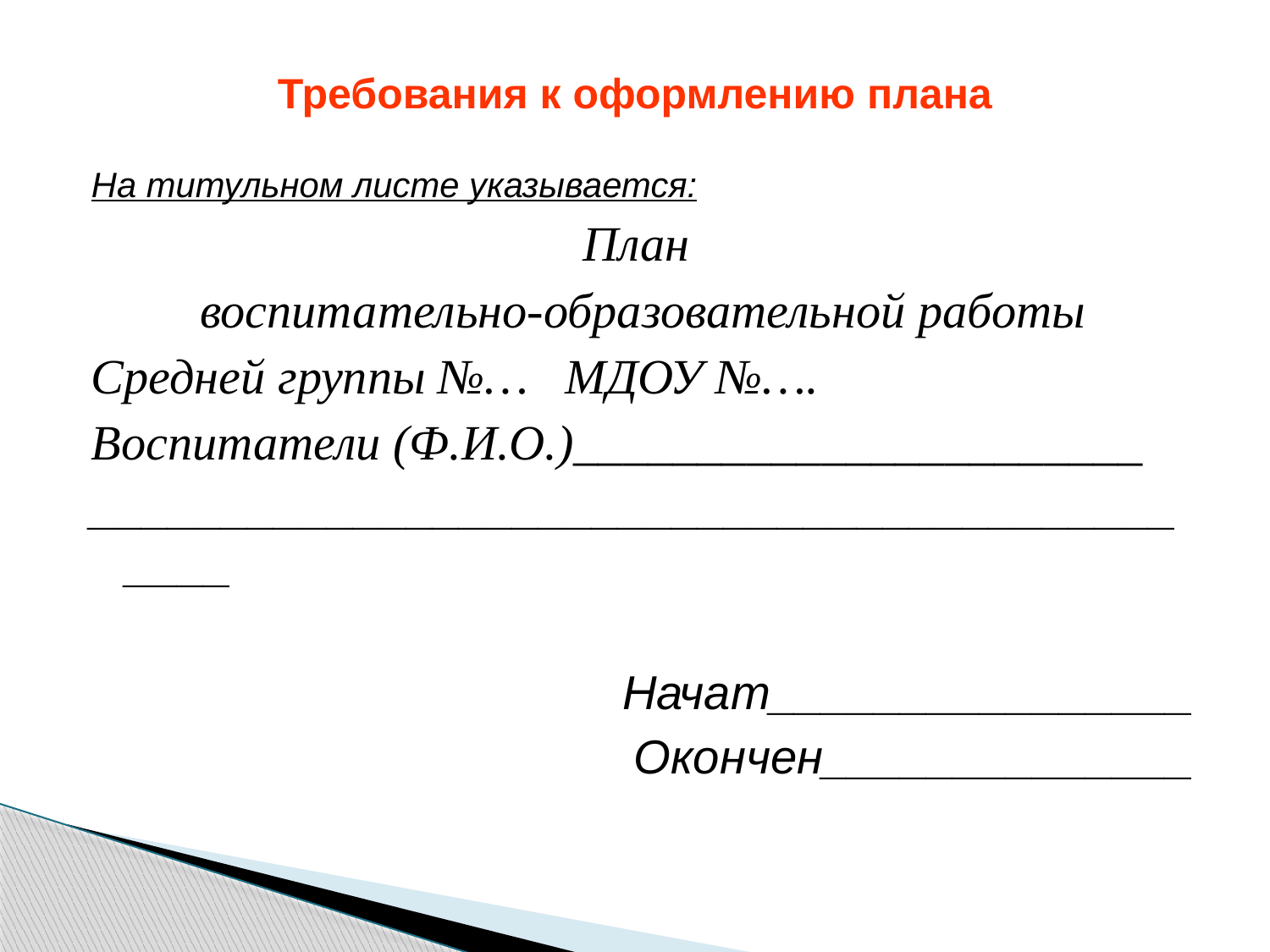

# Требования к оформлению плана
На титульном листе указывается:
План
воспитательно-образовательной работы
Средней группы №…   МДОУ №….
Воспитатели (Ф.И.О.)_______________________
_____________________________________________

Начат________________
Окончен______________